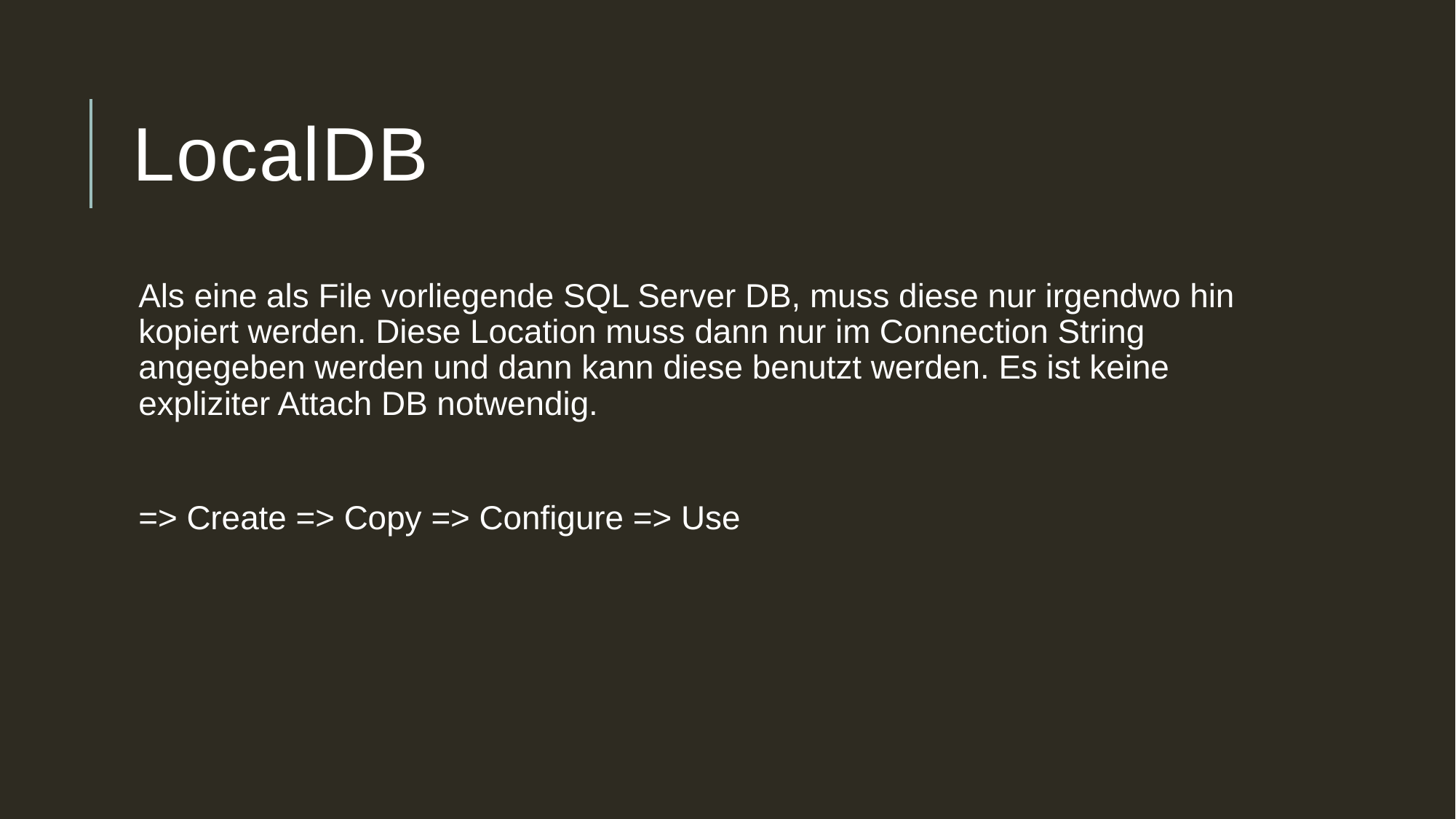

# LocalDB
Als eine als File vorliegende SQL Server DB, muss diese nur irgendwo hin kopiert werden. Diese Location muss dann nur im Connection String angegeben werden und dann kann diese benutzt werden. Es ist keine expliziter Attach DB notwendig.

=> Create => Copy => Configure => Use